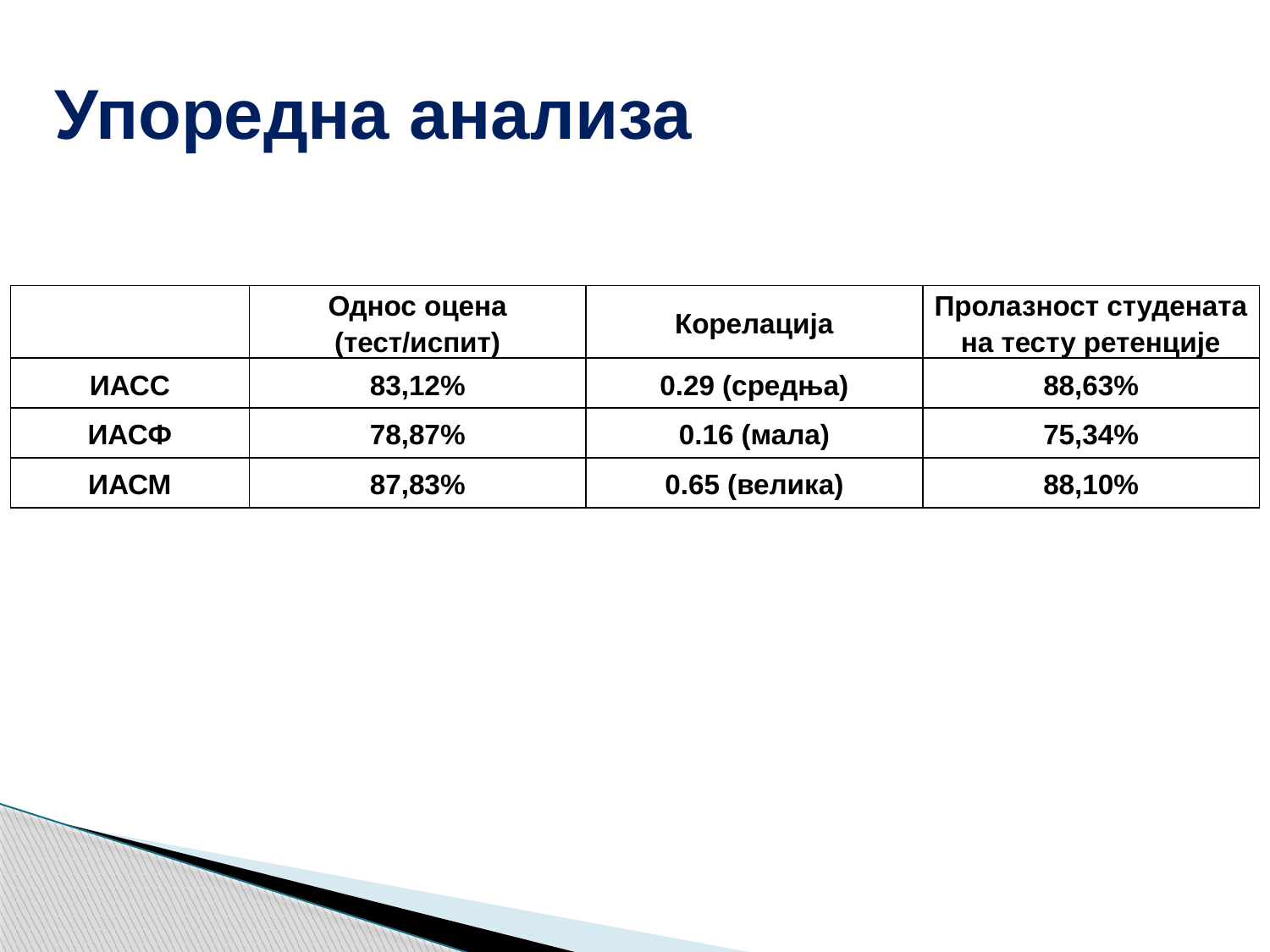

# Упоредна анализа
|  | Однос оцена (тест/испит) | Корелација | Пролазност студената на тесту ретенције |
| --- | --- | --- | --- |
| ИАСС | 83,12% | 0.29 (средња) | 88,63% |
| ИАСФ | 78,87% | 0.16 (мала) | 75,34% |
| ИАСМ | 87,83% | 0.65 (велика) | 88,10% |